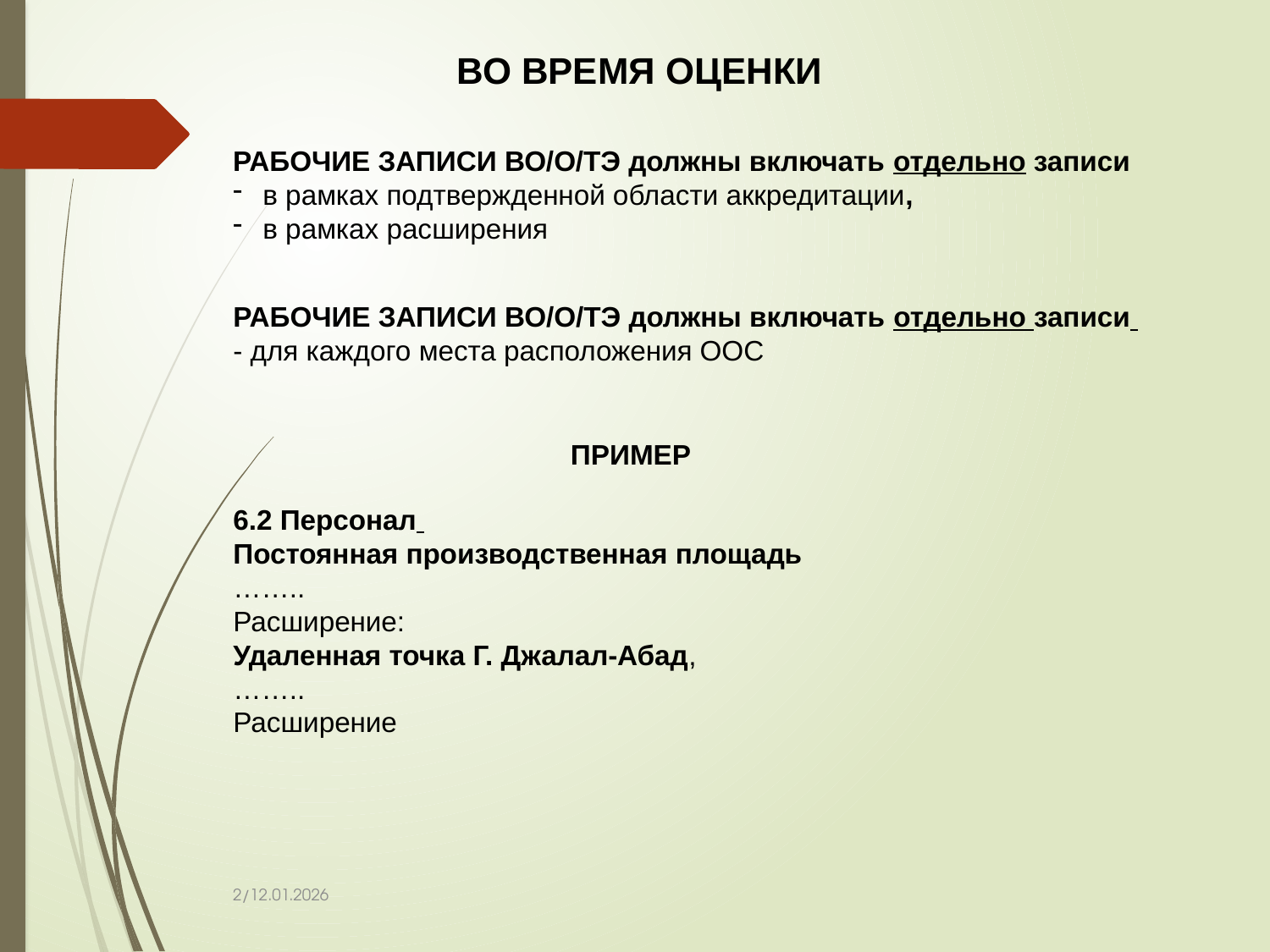

ВО ВРЕМЯ ОЦЕНКИ
РАБОЧИЕ ЗАПИСИ ВО/О/ТЭ должны включать отдельно записи
в рамках подтвержденной области аккредитации,
в рамках расширения
РАБОЧИЕ ЗАПИСИ ВО/О/ТЭ должны включать отдельно записи
- для каждого места расположения ООС
ПРИМЕР
6.2 Персонал
Постоянная производственная площадь
……..
Расширение:
Удаленная точка Г. Джалал-Абад,
……..
Расширение
2/12.01.2026